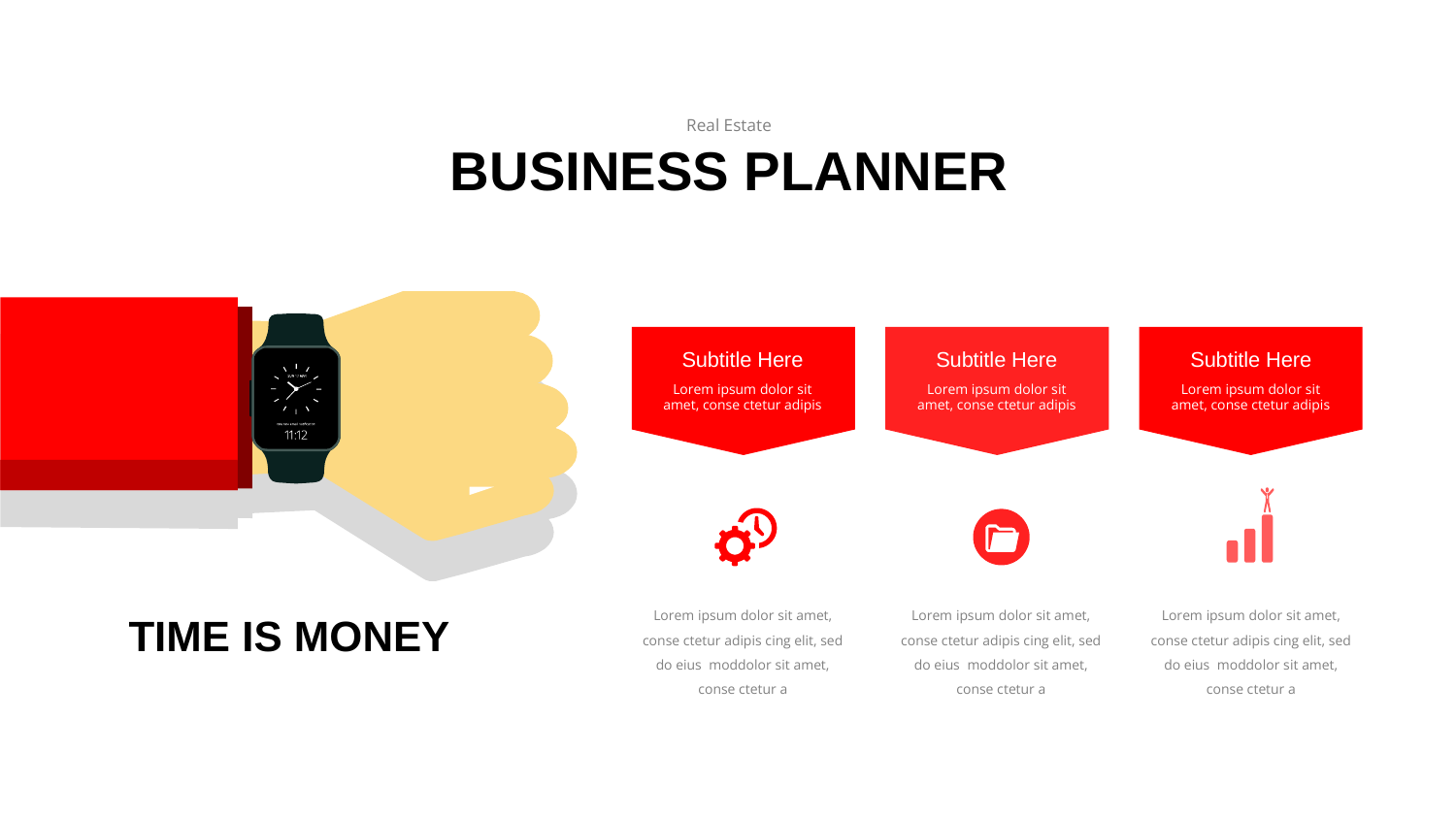

Real Estate
BUSINESS PLANNER

Subtitle Here
Subtitle Here
Subtitle Here
Lorem ipsum dolor sit amet, conse ctetur adipis
Lorem ipsum dolor sit amet, conse ctetur adipis
Lorem ipsum dolor sit amet, conse ctetur adipis

Lorem ipsum dolor sit amet, conse ctetur adipis cing elit, sed do eius  moddolor sit amet, conse ctetur a
Lorem ipsum dolor sit amet, conse ctetur adipis cing elit, sed do eius  moddolor sit amet, conse ctetur a
Lorem ipsum dolor sit amet, conse ctetur adipis cing elit, sed do eius  moddolor sit amet, conse ctetur a
TIME IS MONEY